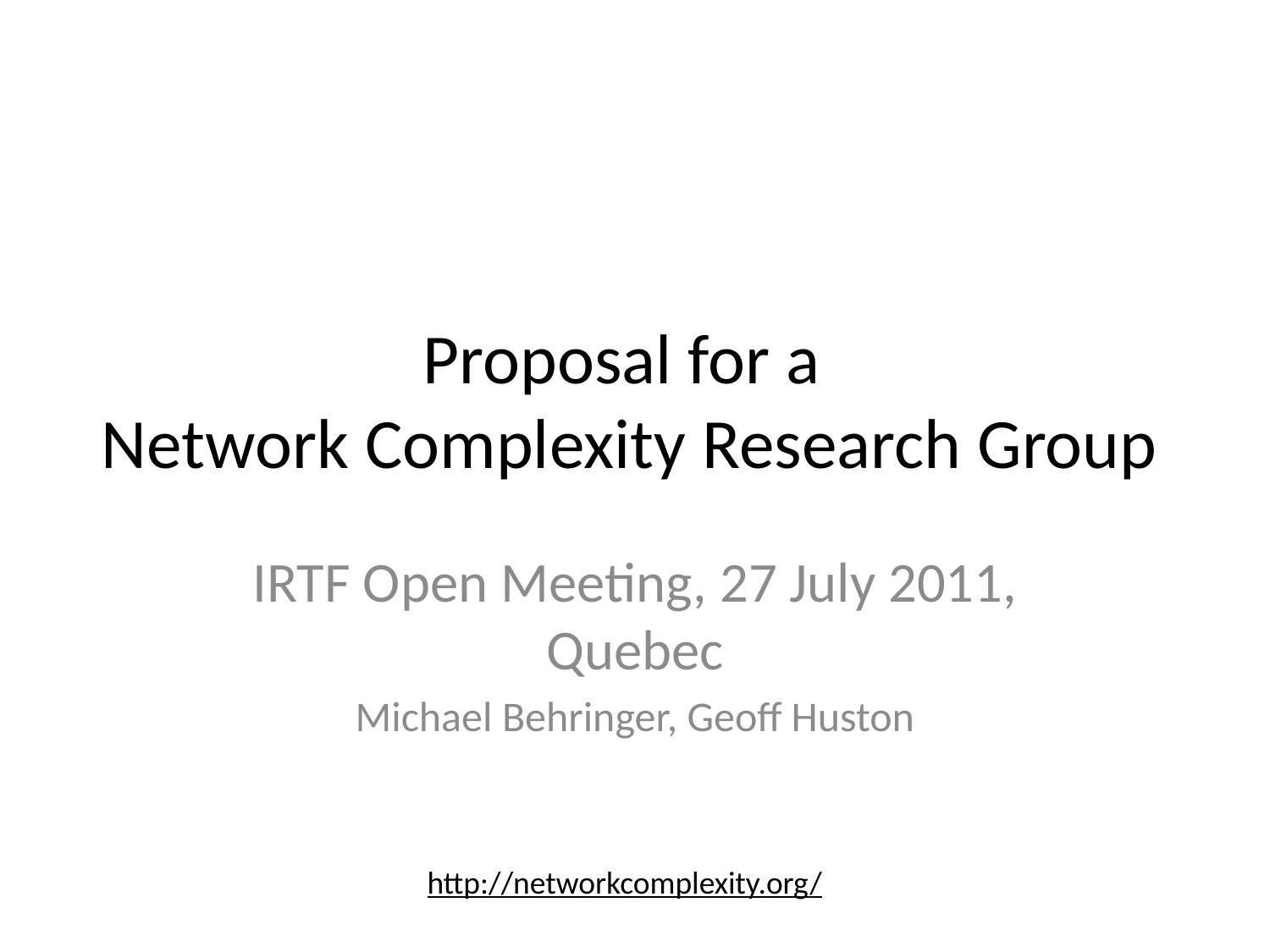

# Proposal for a Network Complexity Research Group
IRTF Open Meeting, 27 July 2011, Quebec
Michael Behringer, Geoff Huston
http://networkcomplexity.org/